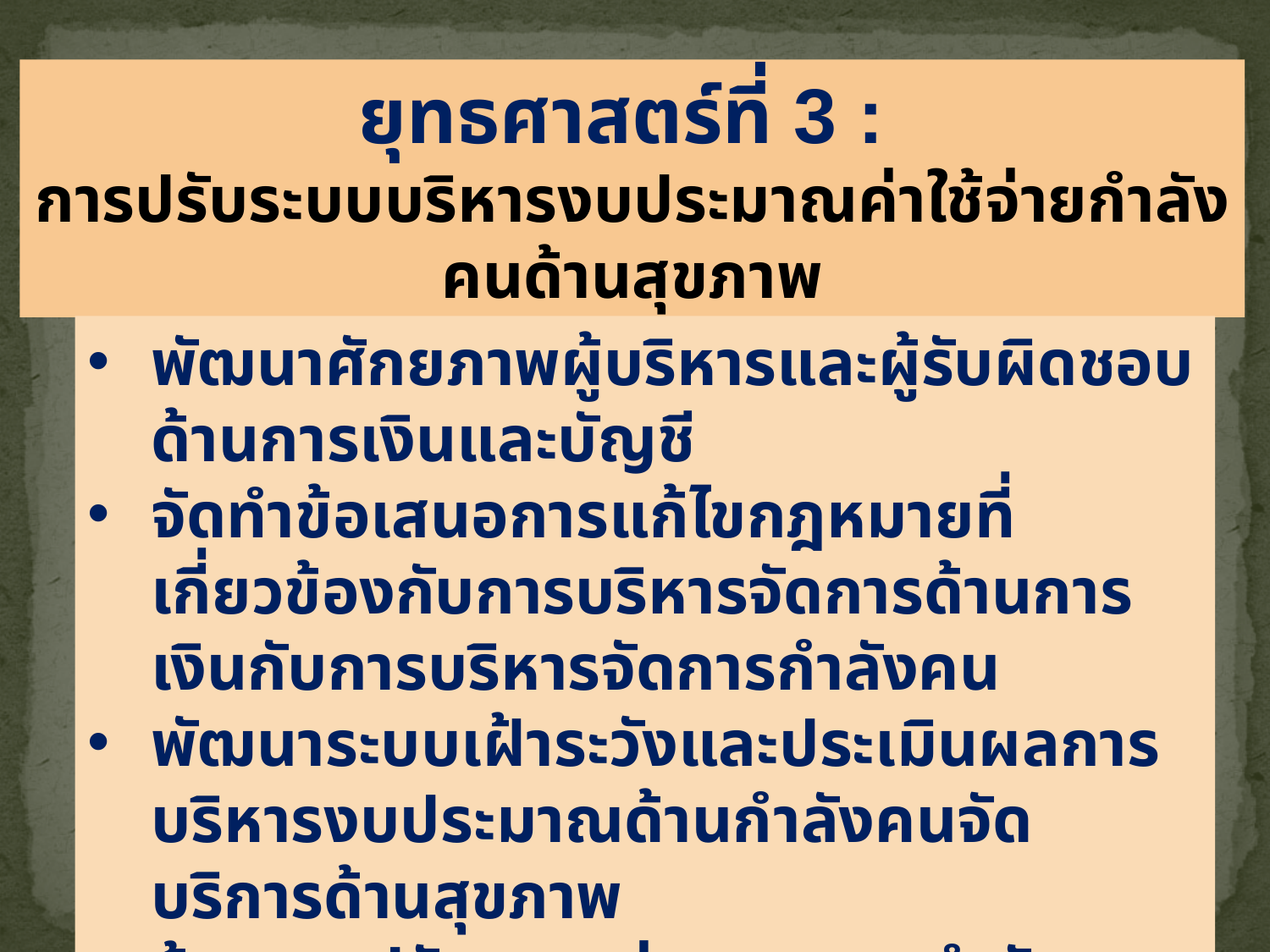

ยุทธศาสตร์ที่ 3 :
การปรับระบบบริหารงบประมาณค่าใช้จ่ายกำลังคนด้านสุขภาพ
พัฒนาศักยภาพผู้บริหารและผู้รับผิดชอบด้านการเงินและบัญชี
จัดทำข้อเสนอการแก้ไขกฎหมายที่เกี่ยวข้องกับการบริหารจัดการด้านการเงินกับการบริหารจัดการกำลังคน
พัฒนาระบบเฝ้าระวังและประเมินผลการบริหารงบประมาณด้านกำลังคนจัดบริการด้านสุขภาพ
ข้อเสนอปรับระบบค่าตอบแทนกำลังคนด้านสาธารณสุข